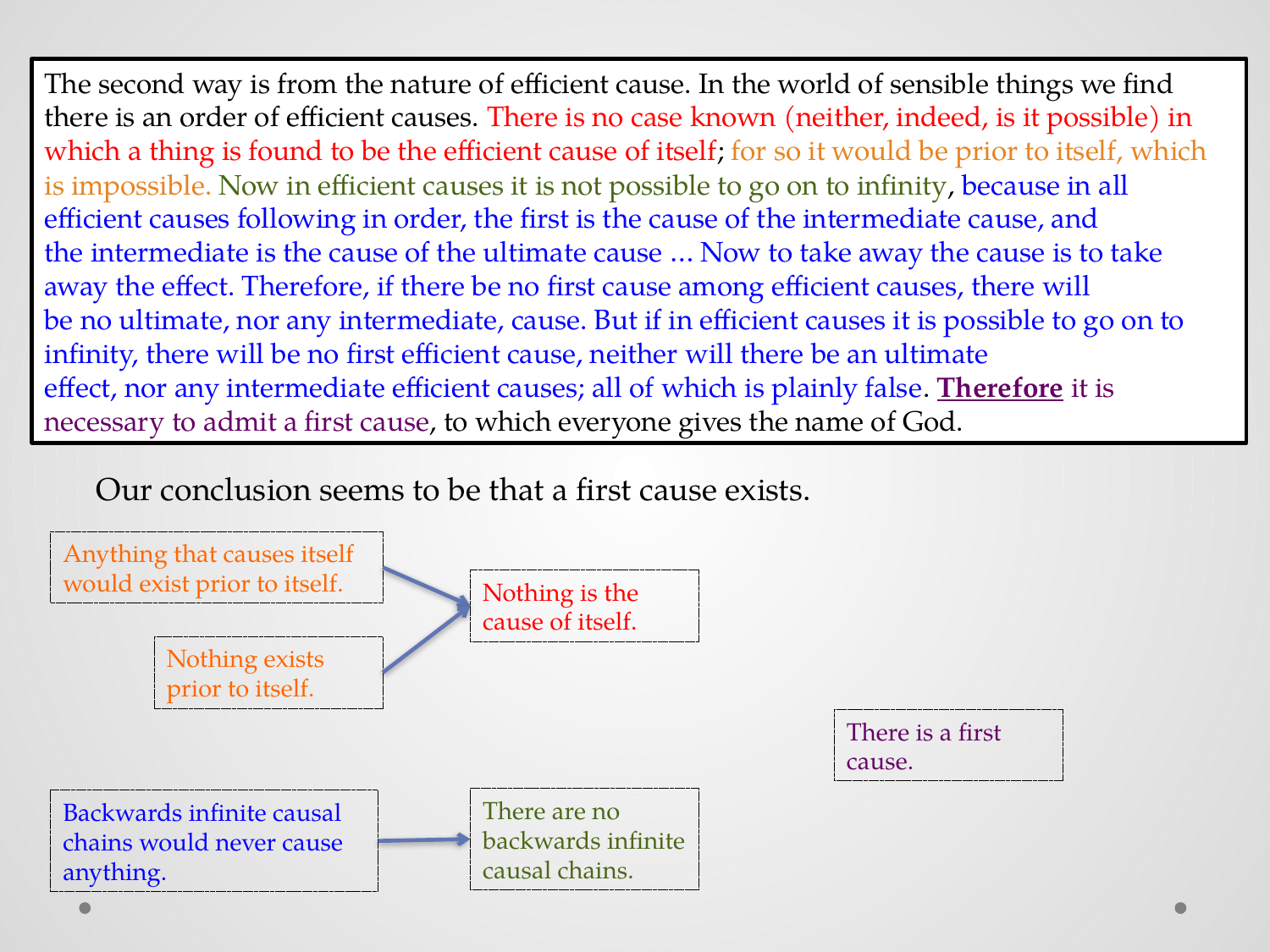

The second way is from the nature of efficient cause. In the world of sensible things we find there is an order of efficient causes. There is no case known (neither, indeed, is it possible) in which a thing is found to be the efficient cause of itself; for so it would be prior to itself, which is impossible. Now in efficient causes it is not possible to go on to infinity, because in all efficient causes following in order, the first is the cause of the intermediate cause, and
the intermediate is the cause of the ultimate cause … Now to take away the cause is to take away the effect. Therefore, if there be no first cause among efficient causes, there will
be no ultimate, nor any intermediate, cause. But if in efficient causes it is possible to go on to infinity, there will be no first efficient cause, neither will there be an ultimate
effect, nor any intermediate efficient causes; all of which is plainly false. Therefore it is necessary to admit a first cause, to which everyone gives the name of God.
Our conclusion seems to be that a first cause exists.
Anything that causes itself would exist prior to itself.
Nothing is the cause of itself.
Nothing exists prior to itself.
There is a first cause.
There are no backwards infinite causal chains.
Backwards infinite causal chains would never cause anything.